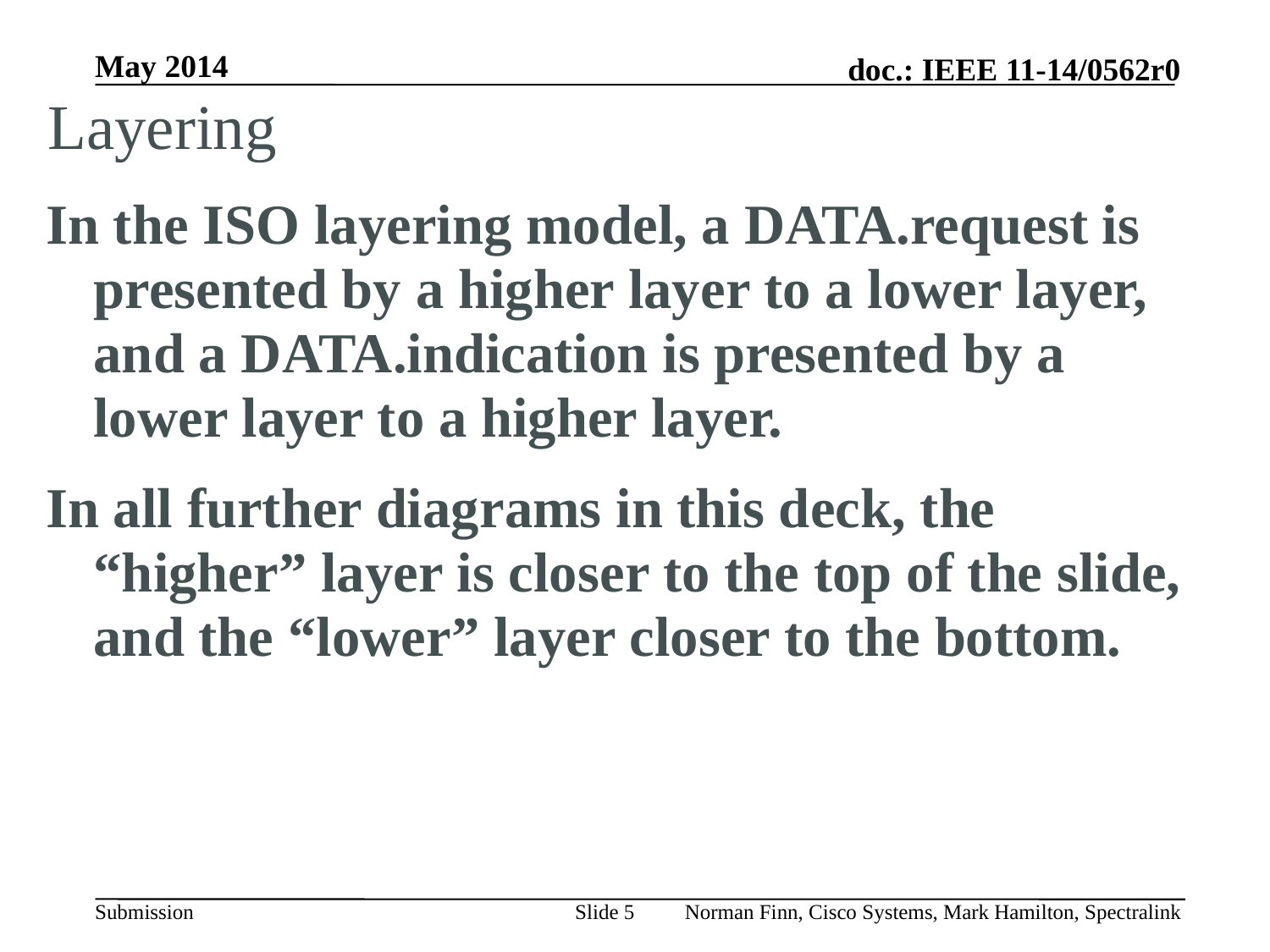

# Layering
In the ISO layering model, a DATA.request is presented by a higher layer to a lower layer, and a DATA.indication is presented by a lower layer to a higher layer.
In all further diagrams in this deck, the “higher” layer is closer to the top of the slide, and the “lower” layer closer to the bottom.